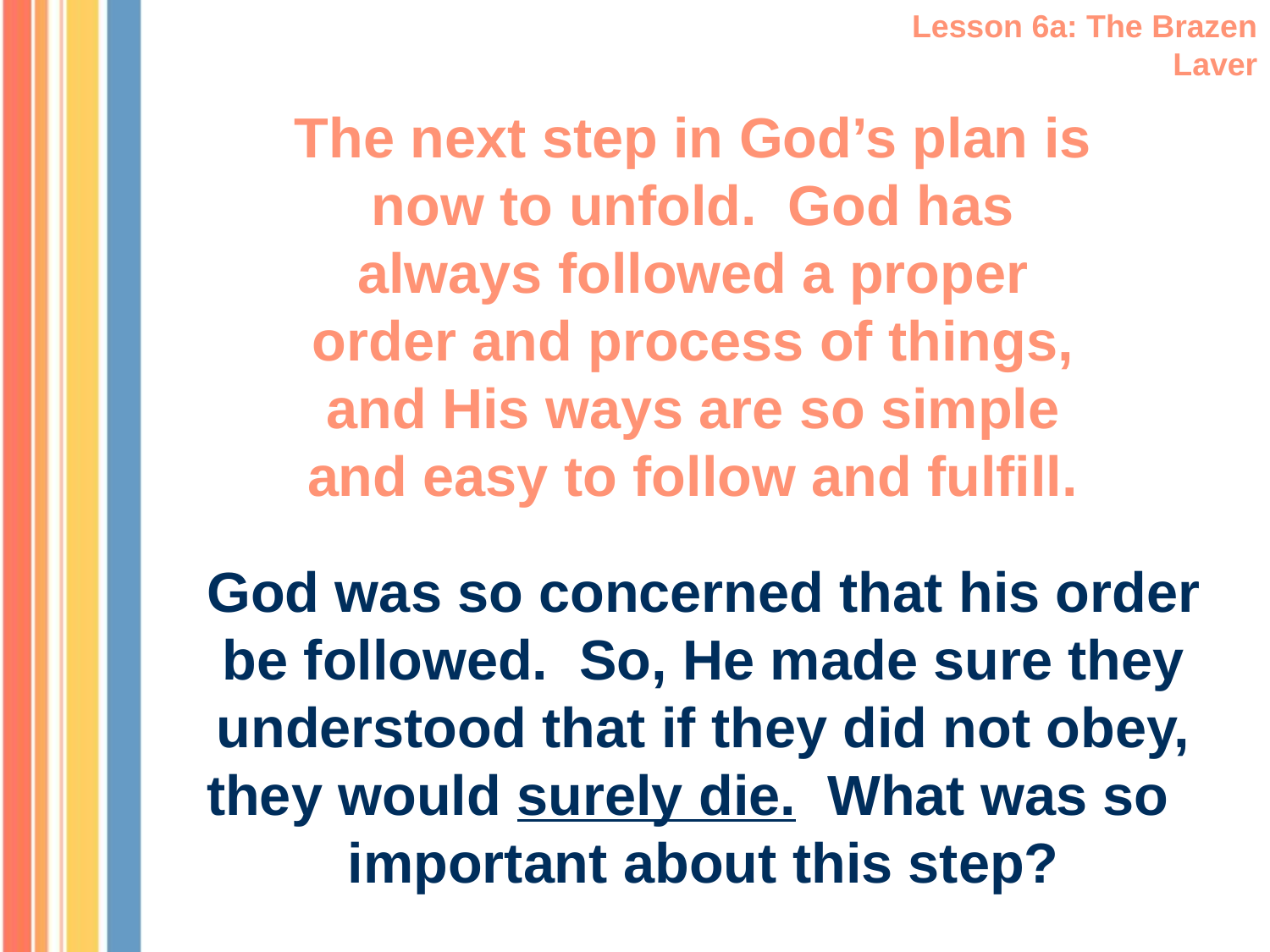

Lesson 6a: The Brazen Laver
The next step in God’s plan is now to unfold.  God has always followed a proper order and process of things, and His ways are so simple and easy to follow and fulfill.
God was so concerned that his order be followed.  So, He made sure they understood that if they did not obey, they would surely die.  What was so   important about this step?